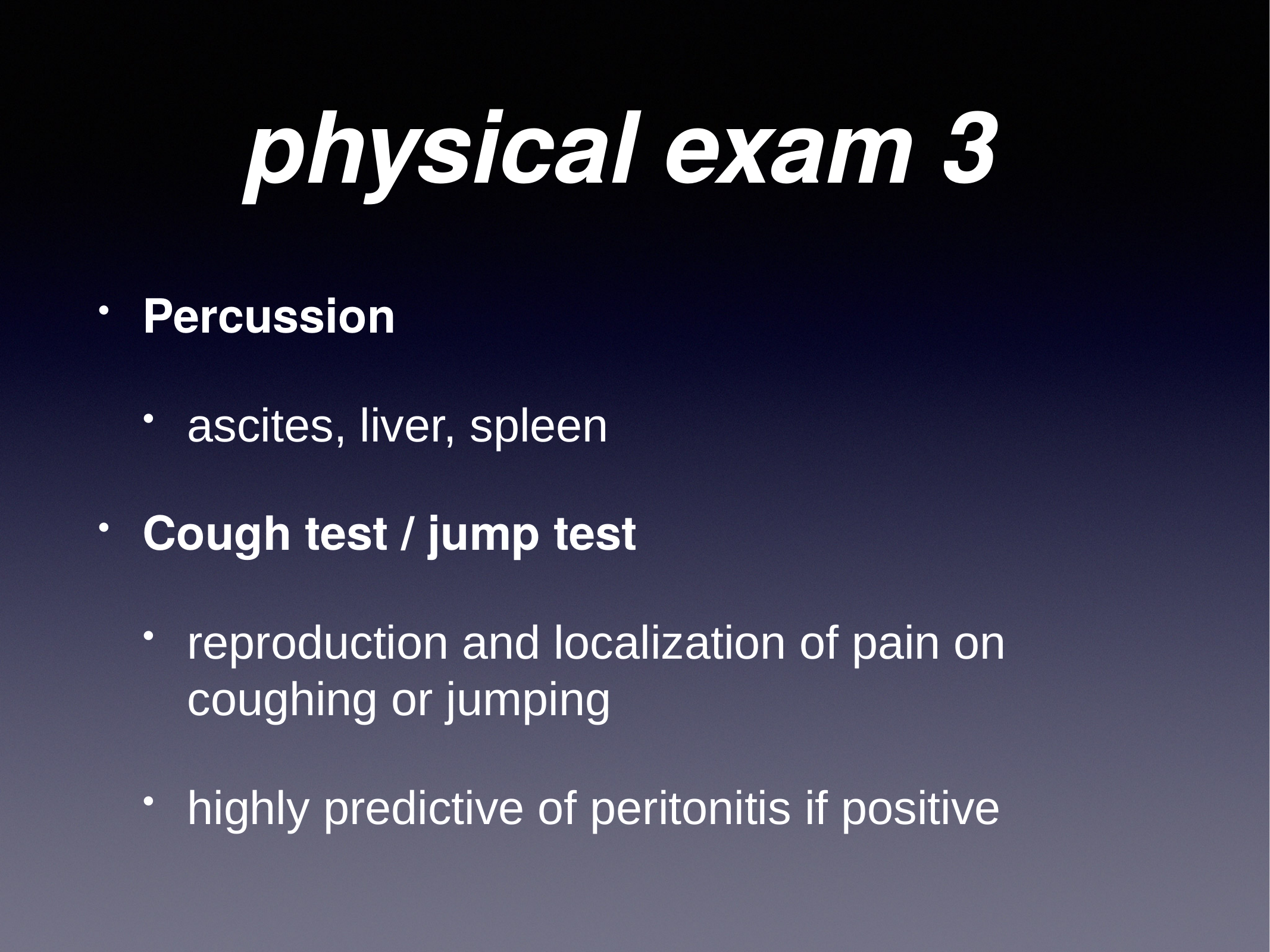

# physical exam 3
Percussion
ascites, liver, spleen
Cough test / jump test
reproduction and localization of pain on coughing or jumping
highly predictive of peritonitis if positive